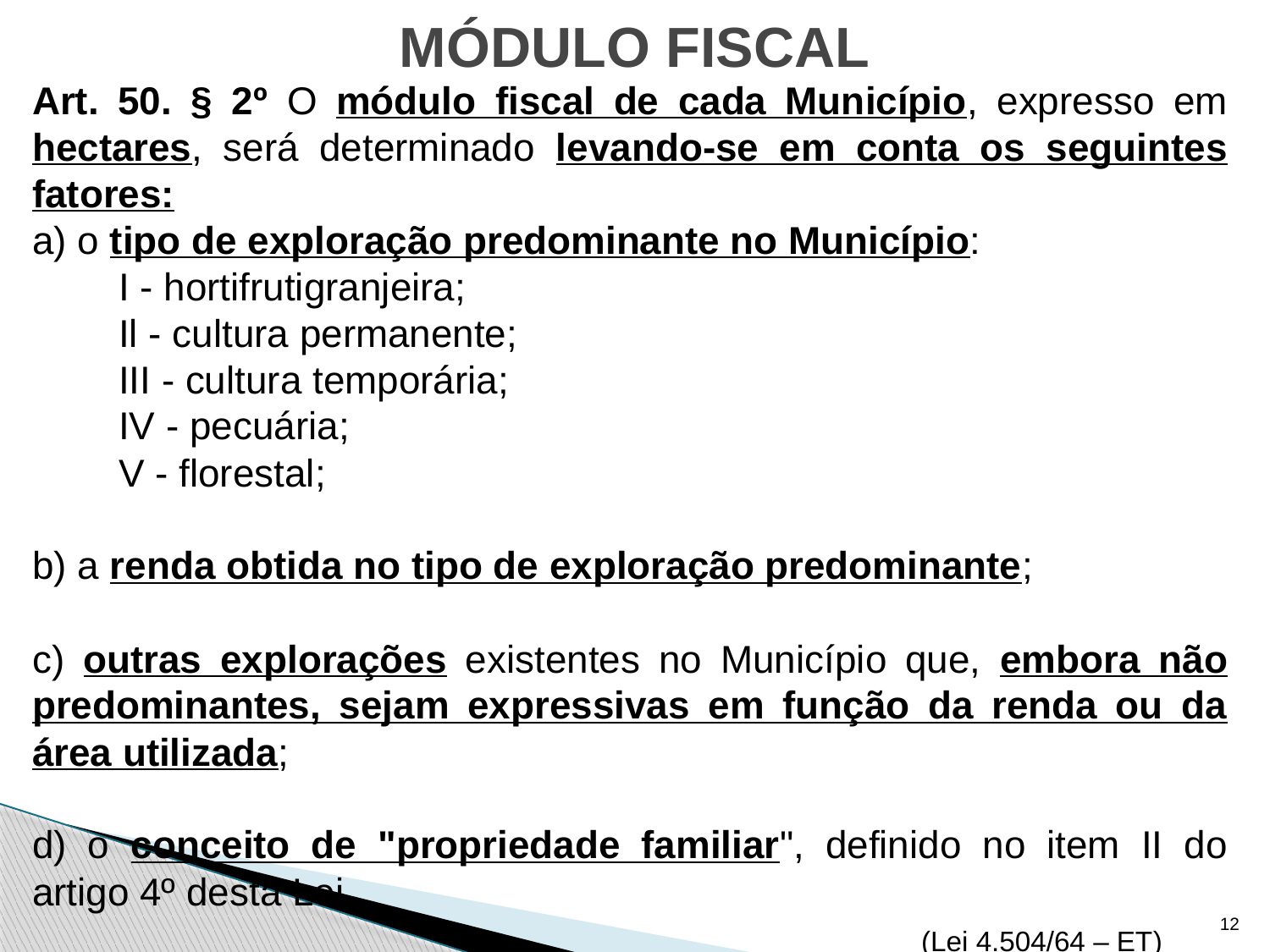

MÓDULO FISCAL
Art. 50. § 2º O módulo fiscal de cada Município, expresso em hectares, será determinado levando-se em conta os seguintes fatores:
a) o tipo de exploração predominante no Município:
        I - hortifrutigranjeira;
        Il - cultura permanente;
        III - cultura temporária;
        IV - pecuária;
        V - florestal;

b) a renda obtida no tipo de exploração predominante;

c) outras explorações existentes no Município que, embora não predominantes, sejam expressivas em função da renda ou da área utilizada;

d) o conceito de "propriedade familiar", definido no item II do artigo 4º desta Lei.
							(Lei 4.504/64 – ET)
12